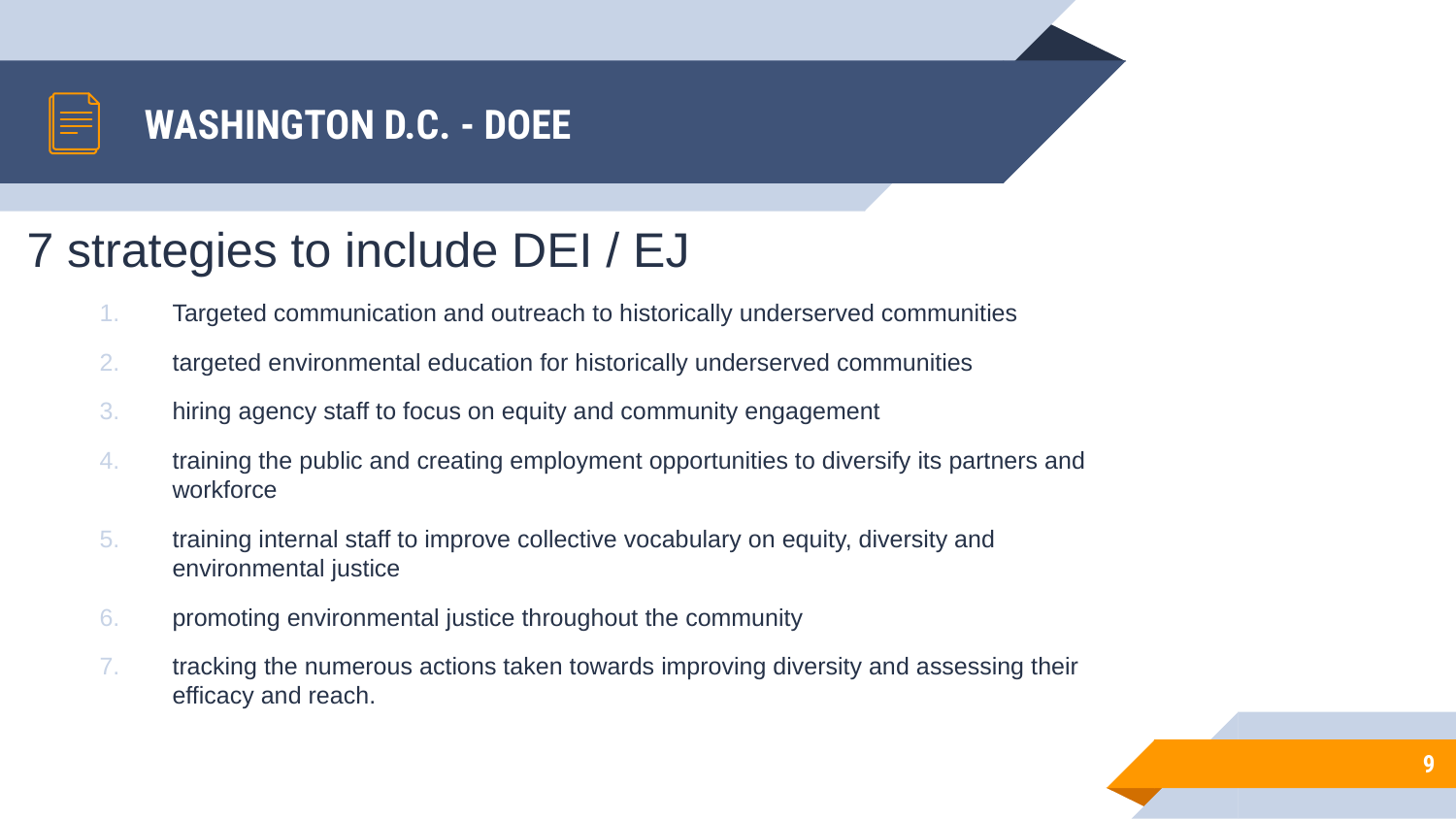

# WASHINGTON D.C. - DOEE

7 strategies to include DEI / EJ
Targeted communication and outreach to historically underserved communities
targeted environmental education for historically underserved communities
hiring agency staff to focus on equity and community engagement
training the public and creating employment opportunities to diversify its partners and workforce
training internal staff to improve collective vocabulary on equity, diversity and environmental justice
promoting environmental justice throughout the community
tracking the numerous actions taken towards improving diversity and assessing their efficacy and reach.

9